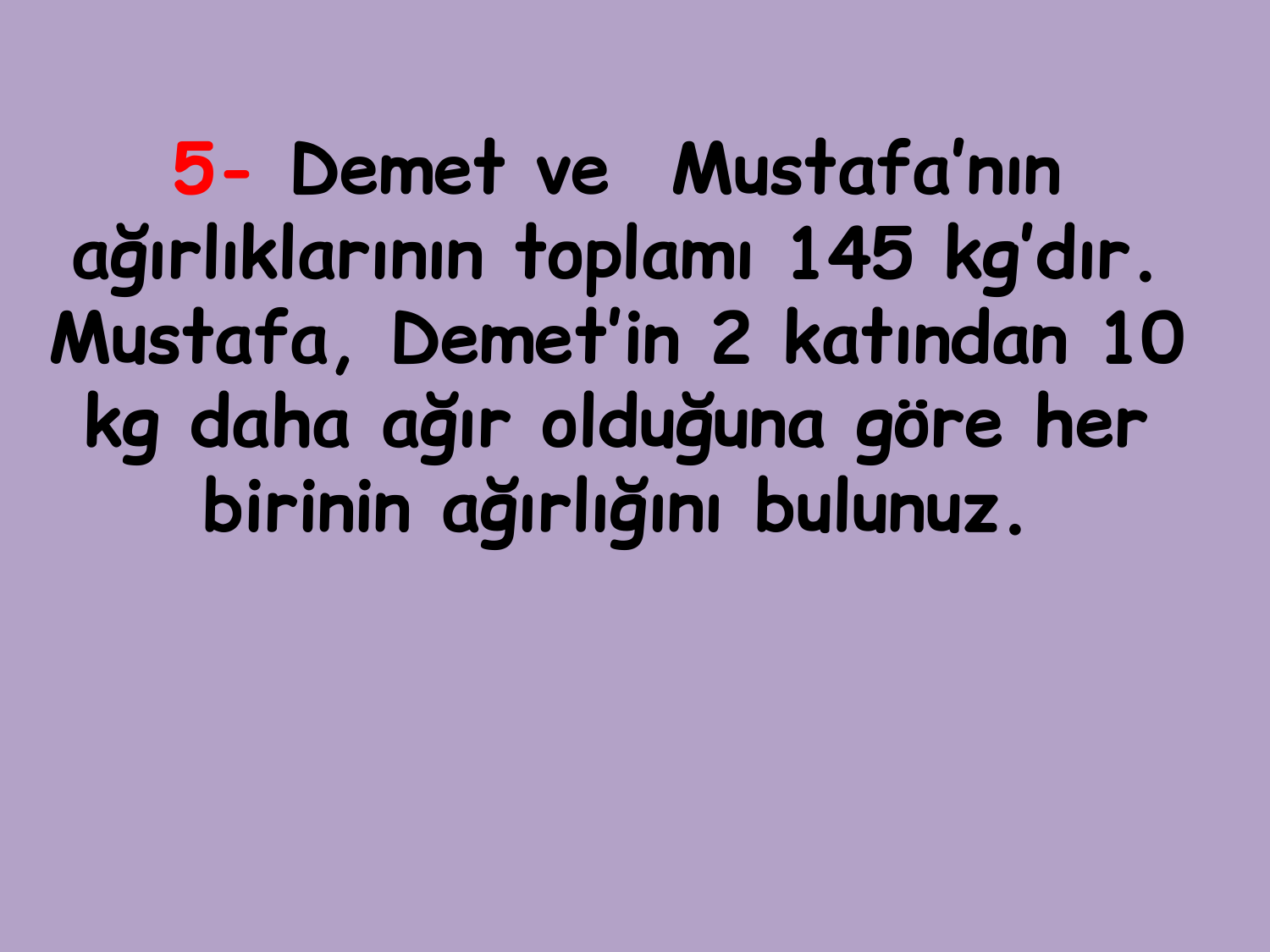

5- Demet ve  Mustafa’nın ağırlıklarının toplamı 145 kg’dır. Mustafa, Demet’in 2 katından 10 kg daha ağır olduğuna göre her birinin ağırlığını bulunuz.